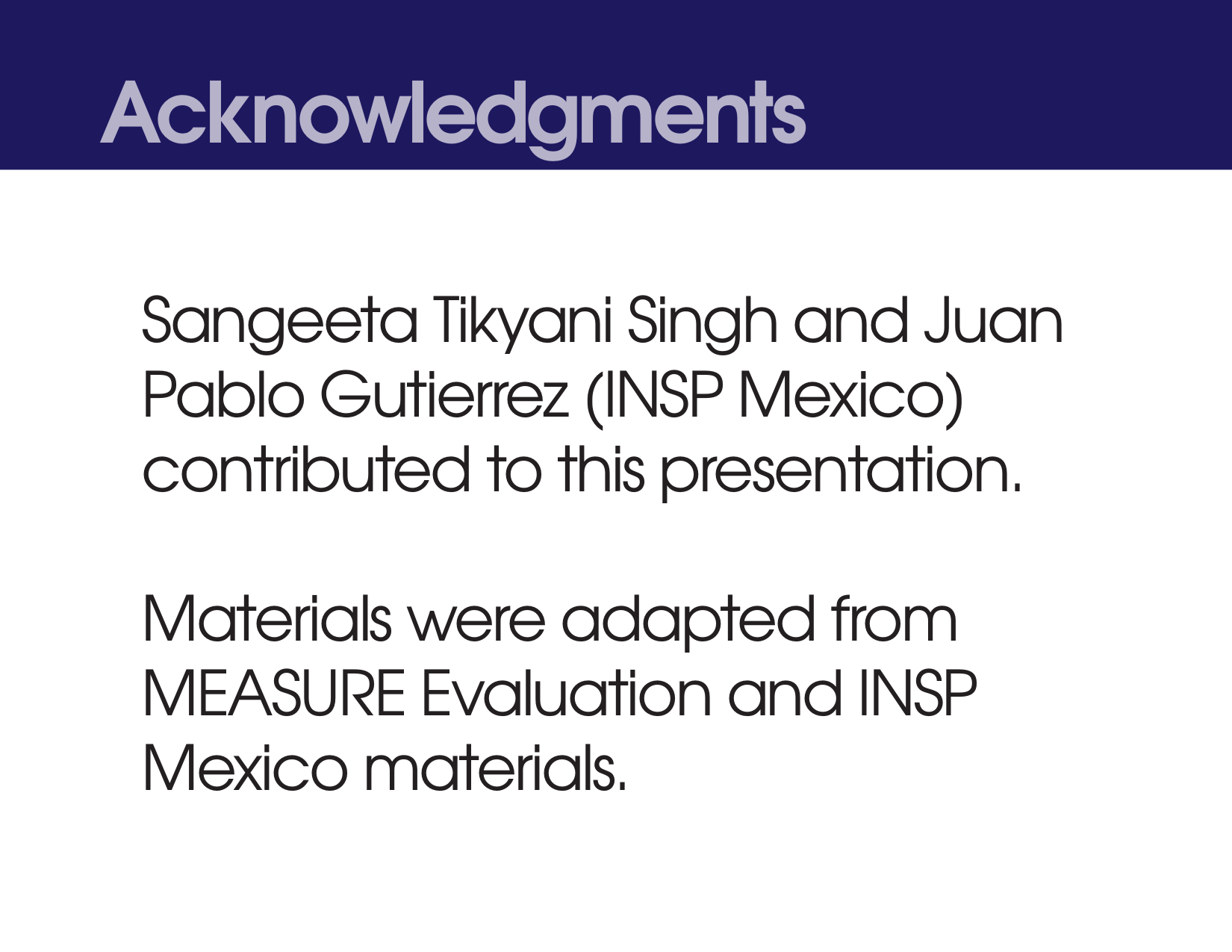

Acknowledgments
Sangeeta Tikyani Singh and Juan Pablo Gutierrez (INSP Mexico) contributed to this presentation.

Materials were adapted from MEASURE Evaluation and INSP Mexico materials.